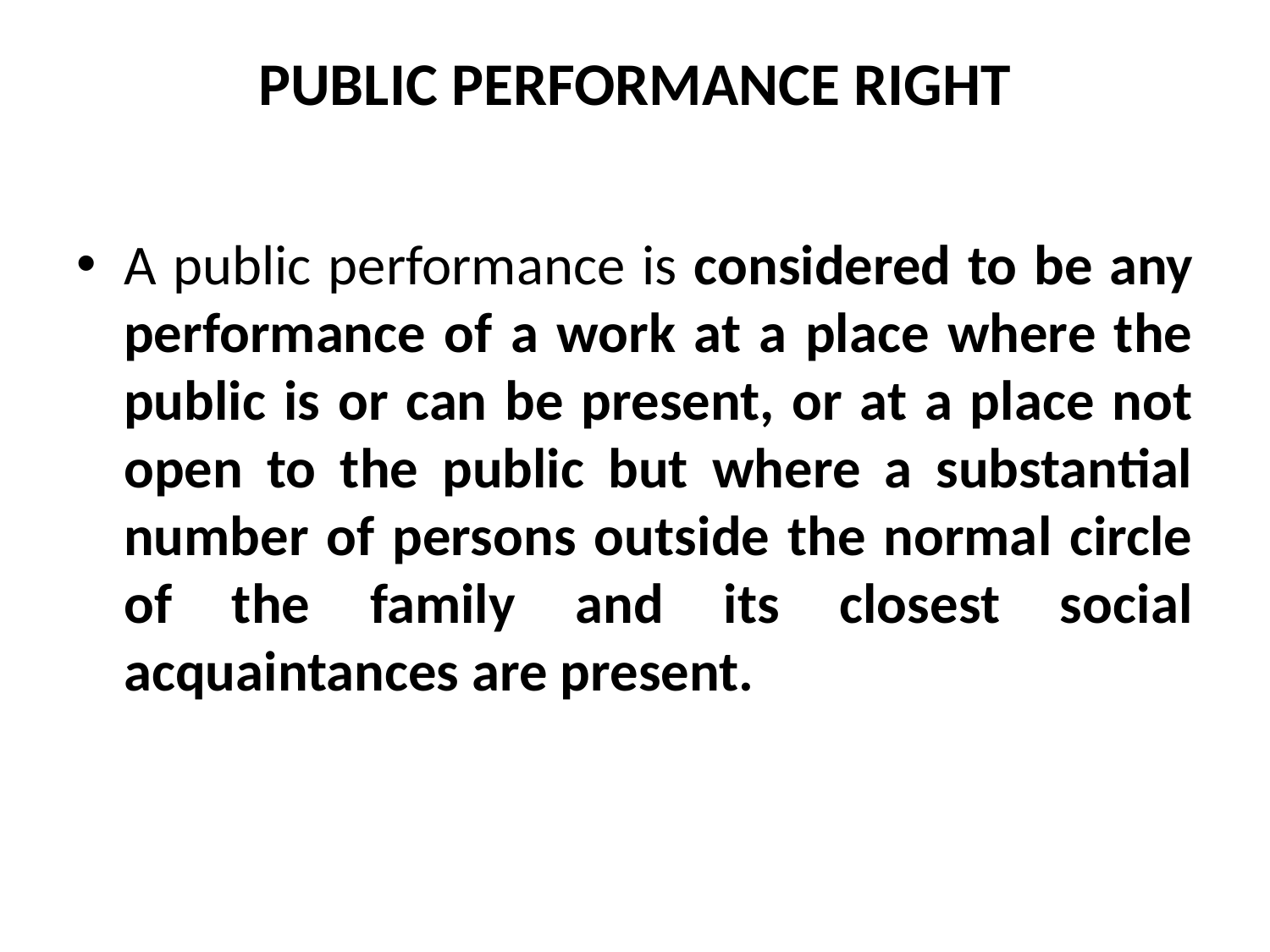

# PUBLIC PERFORMANCE RIGHT
A public performance is considered to be any performance of a work at a place where the public is or can be present, or at a place not open to the public but where a substantial number of persons outside the normal circle of the family and its closest social acquaintances are present.